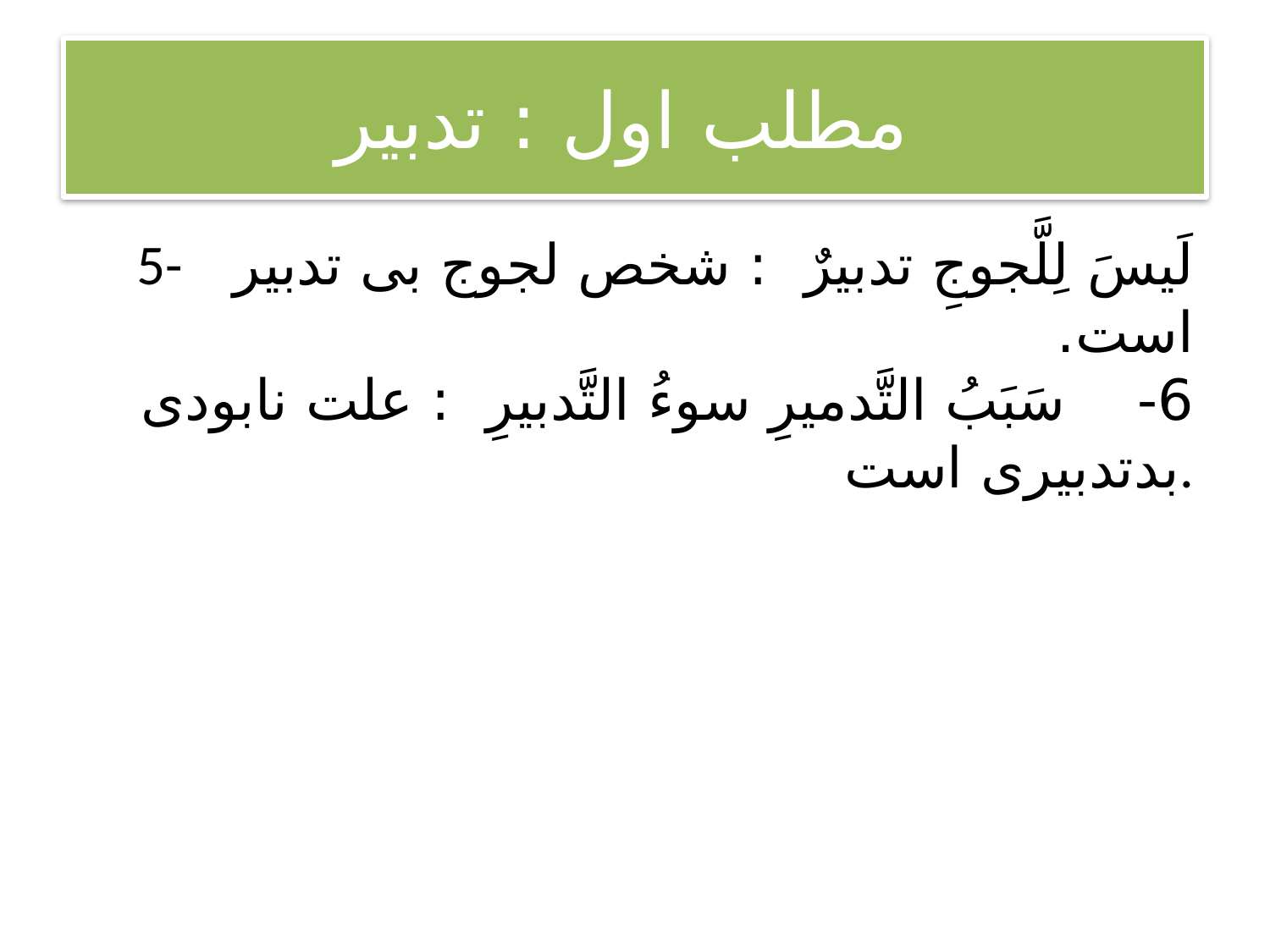

# مطلب اول : تدبیر
5-    لَیسَ لِلَّجوجِ تدبیرٌ  : شخص لجوج بی تدبیر است.
6-    سَبَبُ التَّدمیرِ سوءُ التَّدبیرِ  : علت نابودی بدتدبیری است.